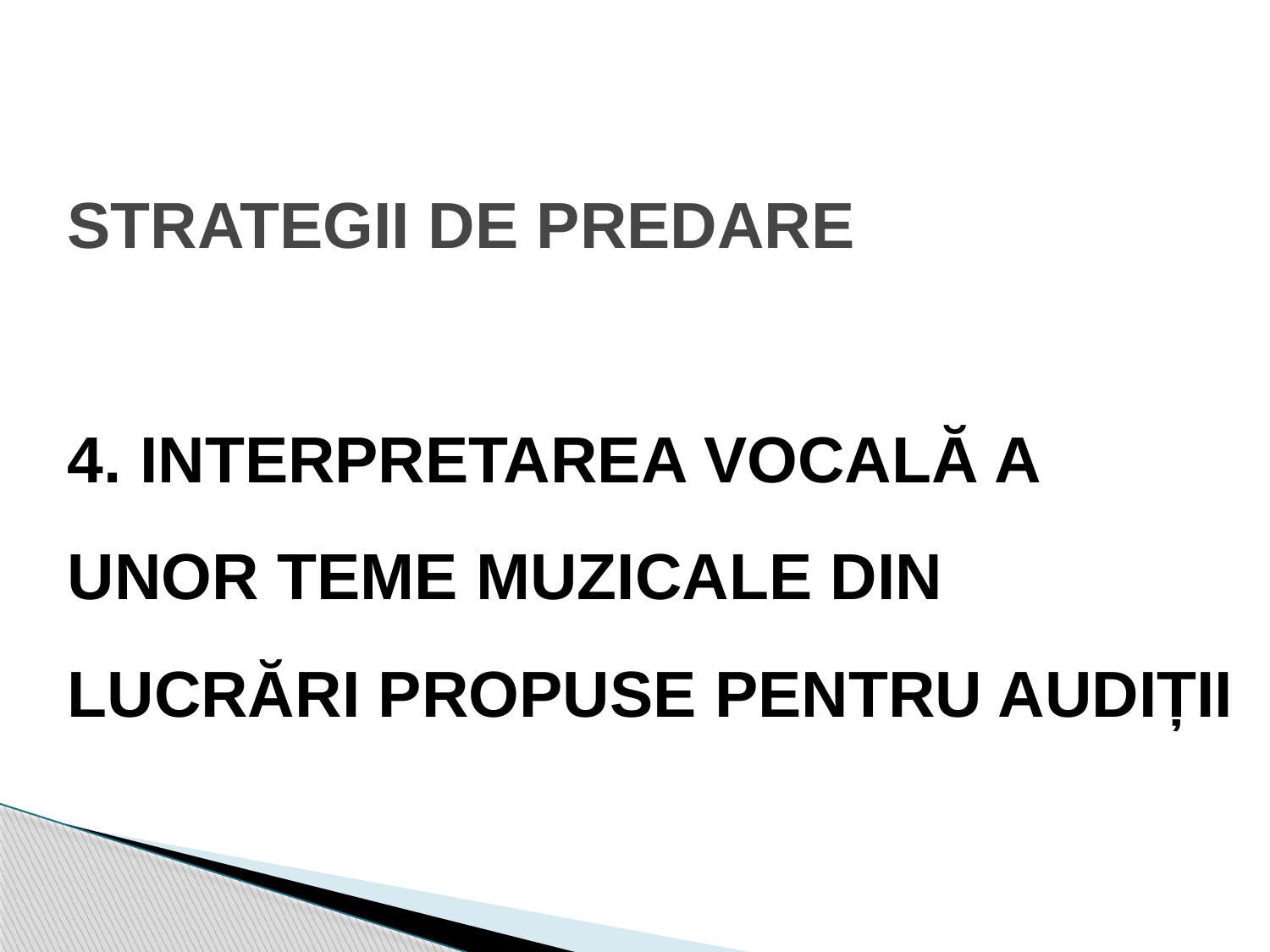

# STRATEGII DE PREDARE 4. INTERPRETAREA VOCALĂ A UNOR TEME MUZICALE DIN LUCRĂRI PROPUSE PENTRU AUDIȚII